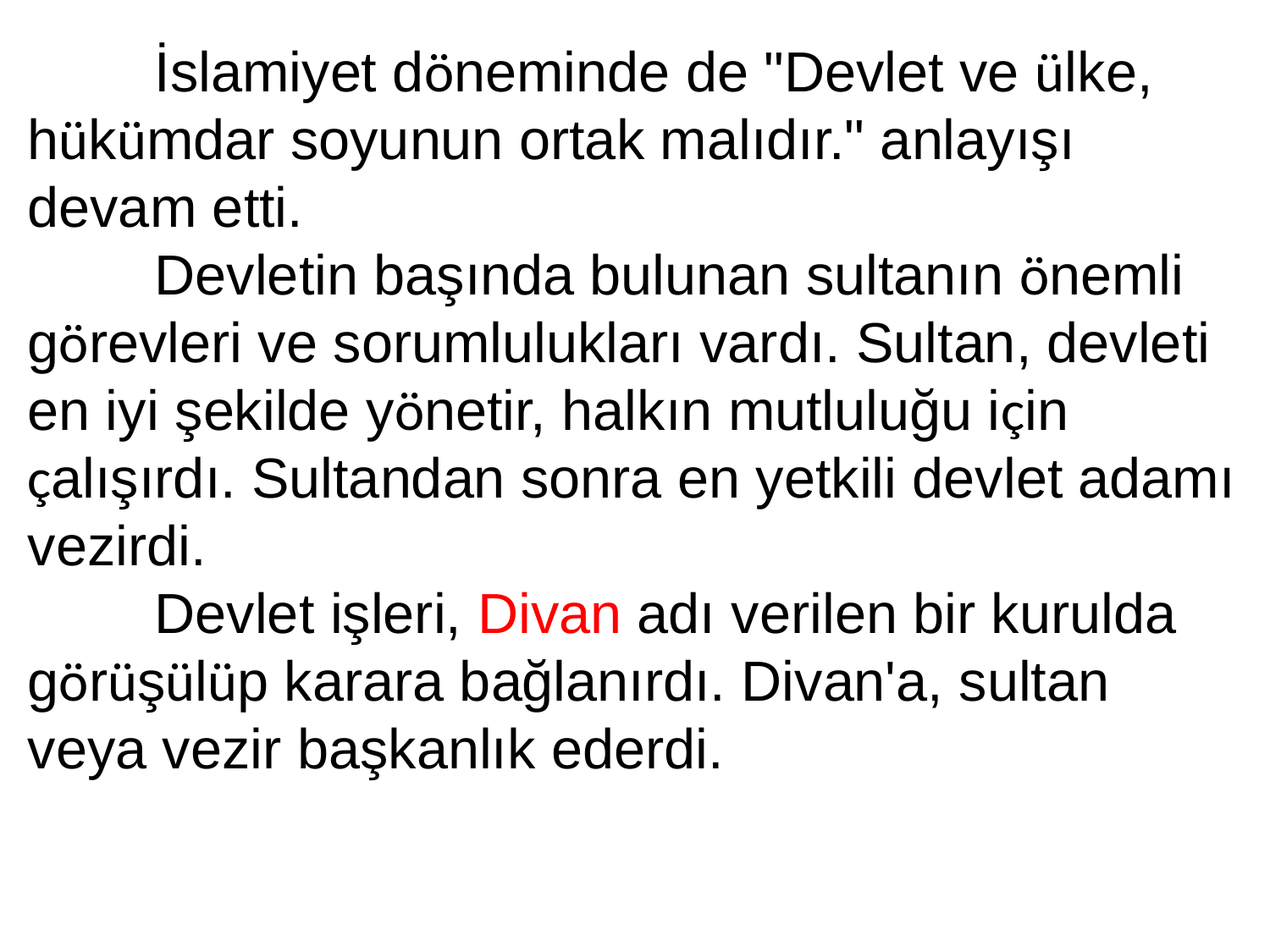

İslamiyet döneminde de "Devlet ve ülke, hükümdar soyunun ortak malıdır." anlayışı devam etti.
	Devletin başında bulunan sultanın önemli görevleri ve sorumlulukları vardı. Sultan, devleti en iyi şekilde yönetir, halkın mutluluğu için çalışırdı. Sultandan sonra en yetkili devlet adamı vezirdi.
	Devlet işleri, Divan adı verilen bir kurulda görüşülüp karara bağlanırdı. Divan'a, sultan veya vezir başkanlık ederdi.